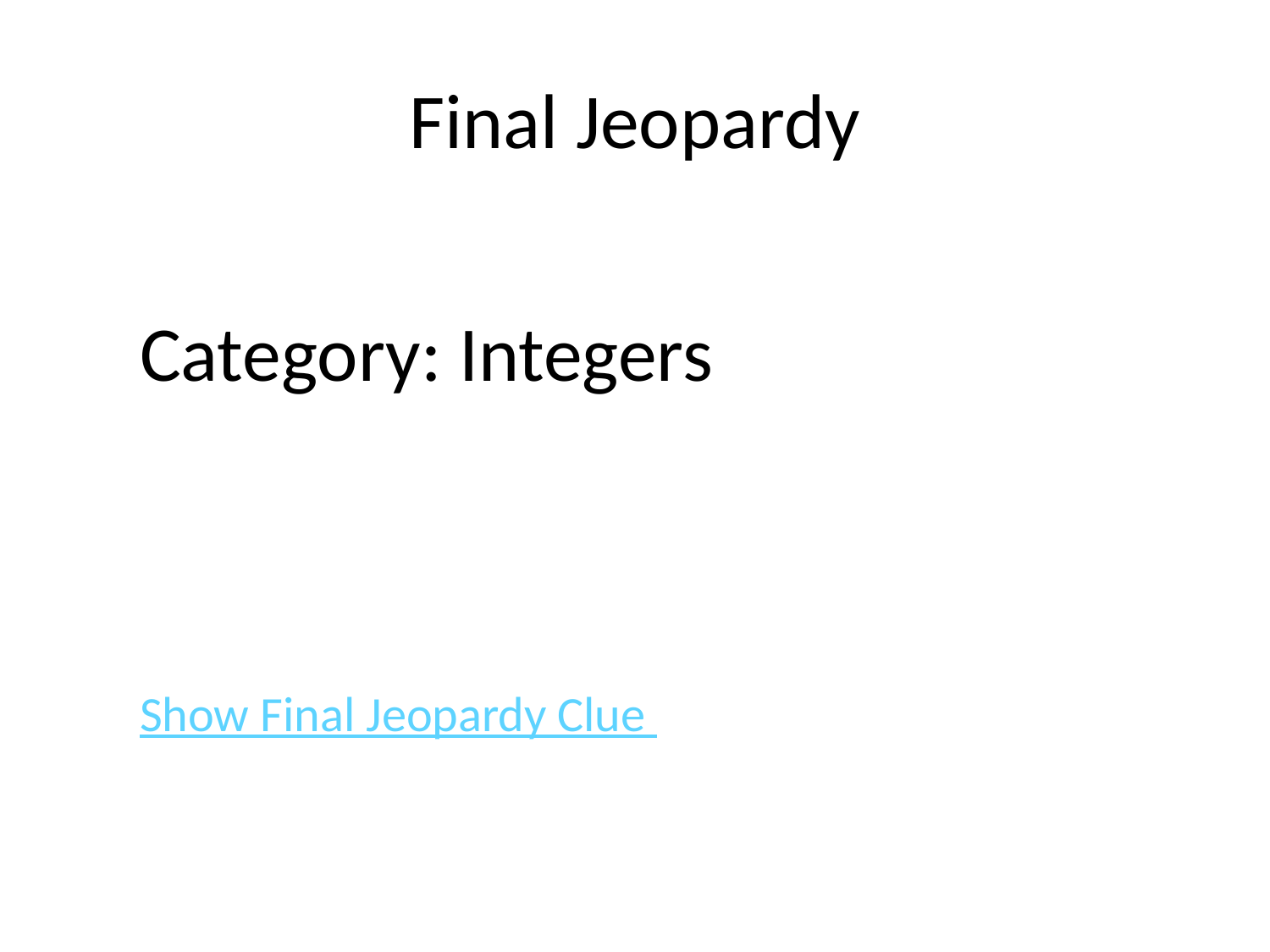

# Final Jeopardy

Category: Integers

Show Final Jeopardy Clue